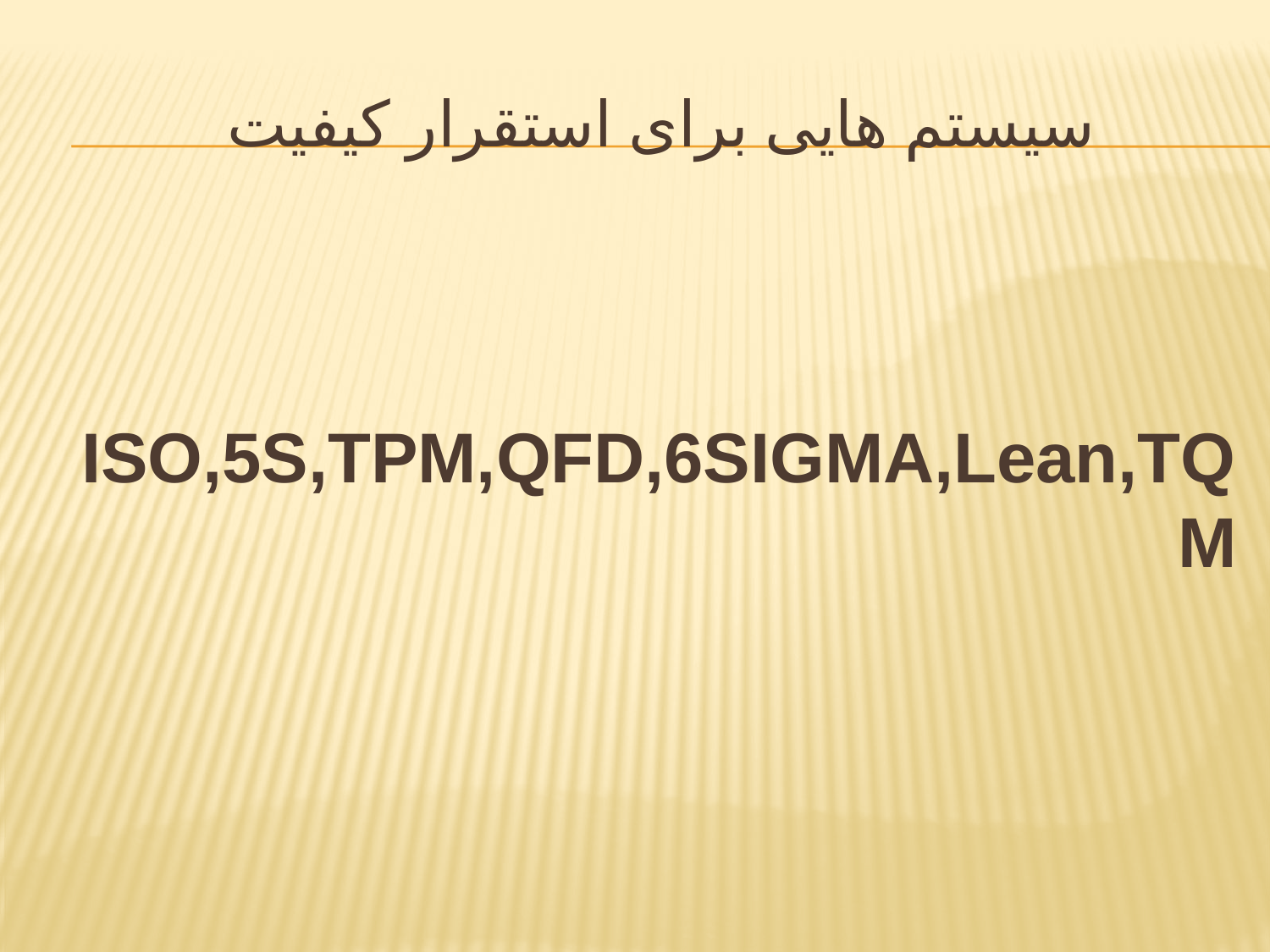

# سیستم هایی برای استقرار کیفیت
ISO,5S,TPM,QFD,6SIGMA,Lean,TQM